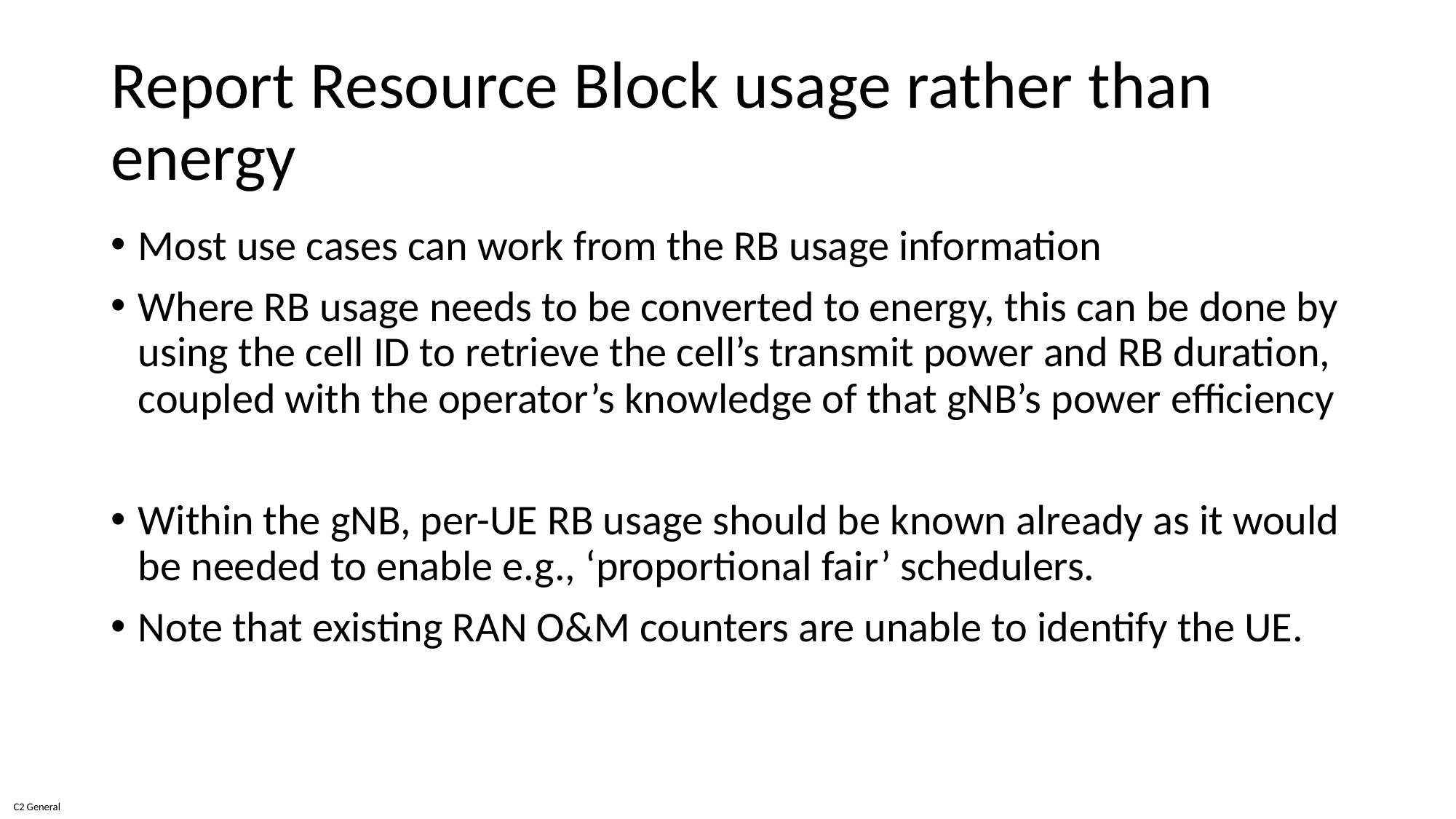

# Report Resource Block usage rather than energy
Most use cases can work from the RB usage information
Where RB usage needs to be converted to energy, this can be done by using the cell ID to retrieve the cell’s transmit power and RB duration, coupled with the operator’s knowledge of that gNB’s power efficiency

Within the gNB, per-UE RB usage should be known already as it would be needed to enable e.g., ‘proportional fair’ schedulers.
Note that existing RAN O&M counters are unable to identify the UE.